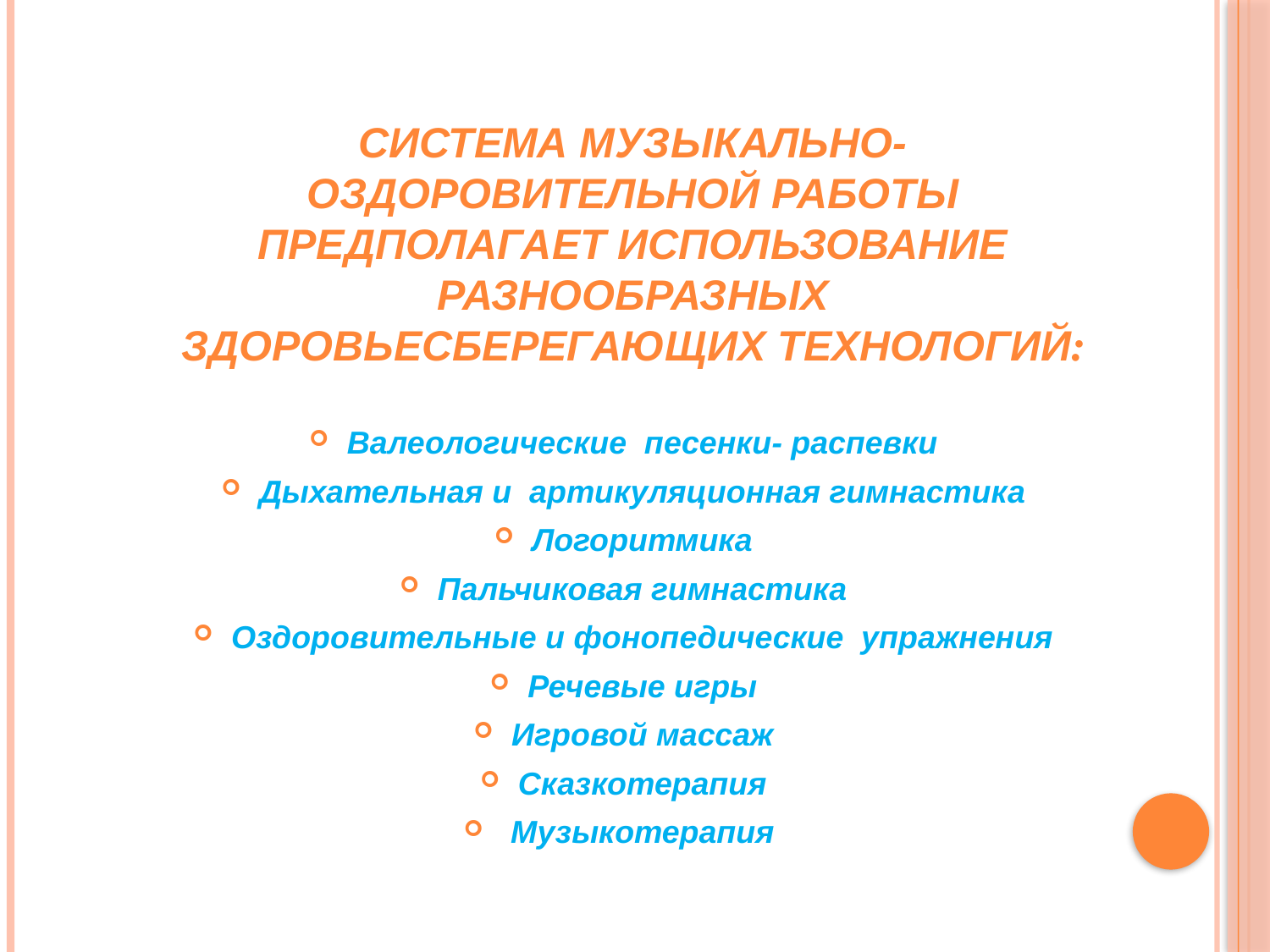

# СИСТЕМА МУЗЫКАЛЬНО- ОЗДОРОВИТЕЛЬНОЙ РАБОТЫ ПРЕДПОЛАГАЕТ ИСПОЛЬЗОВАНИЕ РАЗНООБРАЗНЫХ ЗДОРОВЬЕСБЕРЕГАЮЩИХ ТЕХНОЛОГИЙ:
Валеологические  песенки- распевки
Дыхательная и  артикуляционная гимнастика
Логоритмика
Пальчиковая гимнастика
Оздоровительные и фонопедические  упражнения
Речевые игры
Игровой массаж
Сказкотерапия
 Музыкотерапия